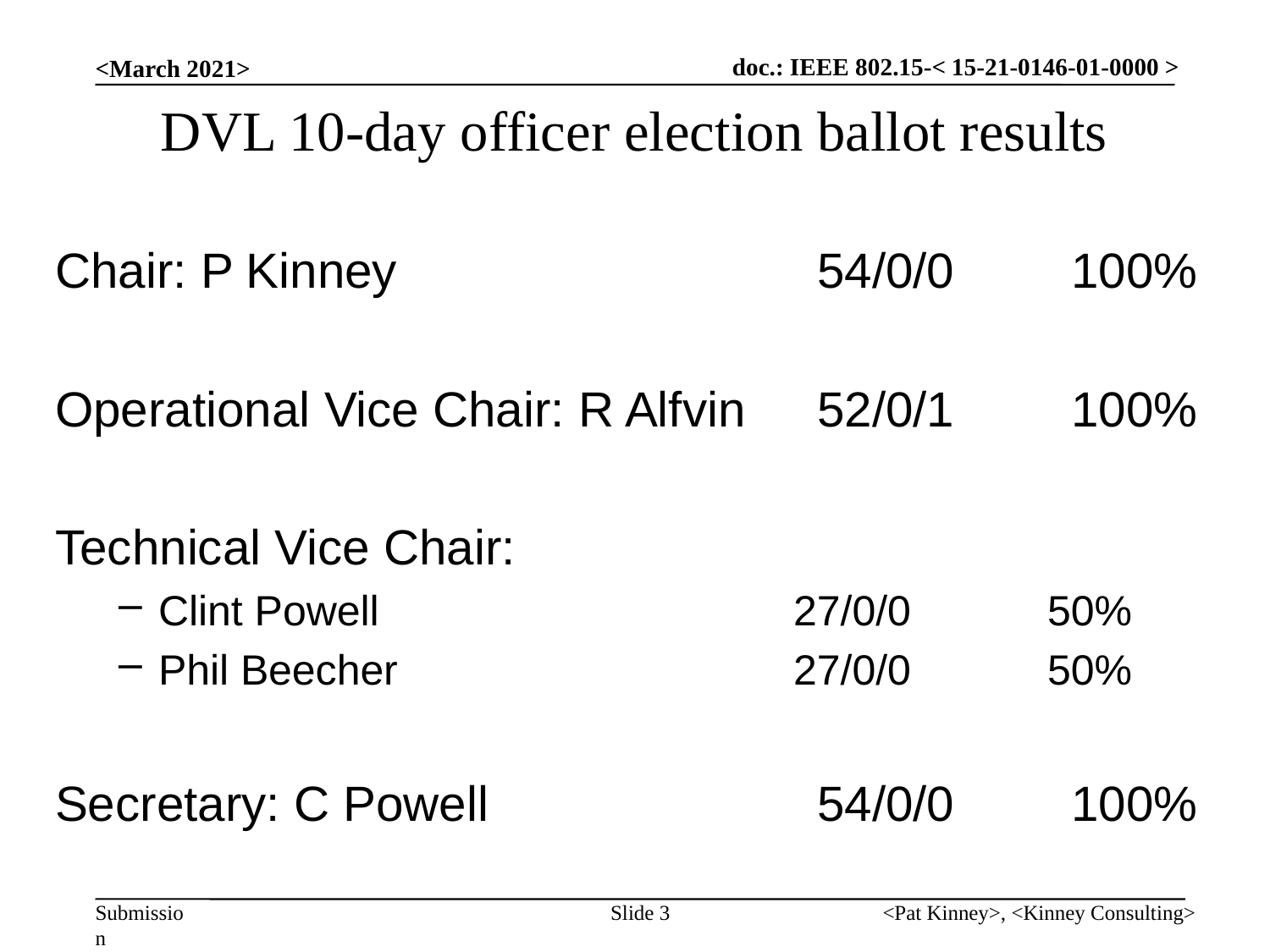

<March 2021>
# DVL 10-day officer election ballot results
Chair: P Kinney 				54/0/0	100%

Operational Vice Chair: R Alfvin	52/0/1	100%

Technical Vice Chair:
Clint Powell				27/0/0		50%
Phil Beecher				27/0/0		50%

Secretary: C Powell			54/0/0	100%
Slide 3
<Pat Kinney>, <Kinney Consulting>